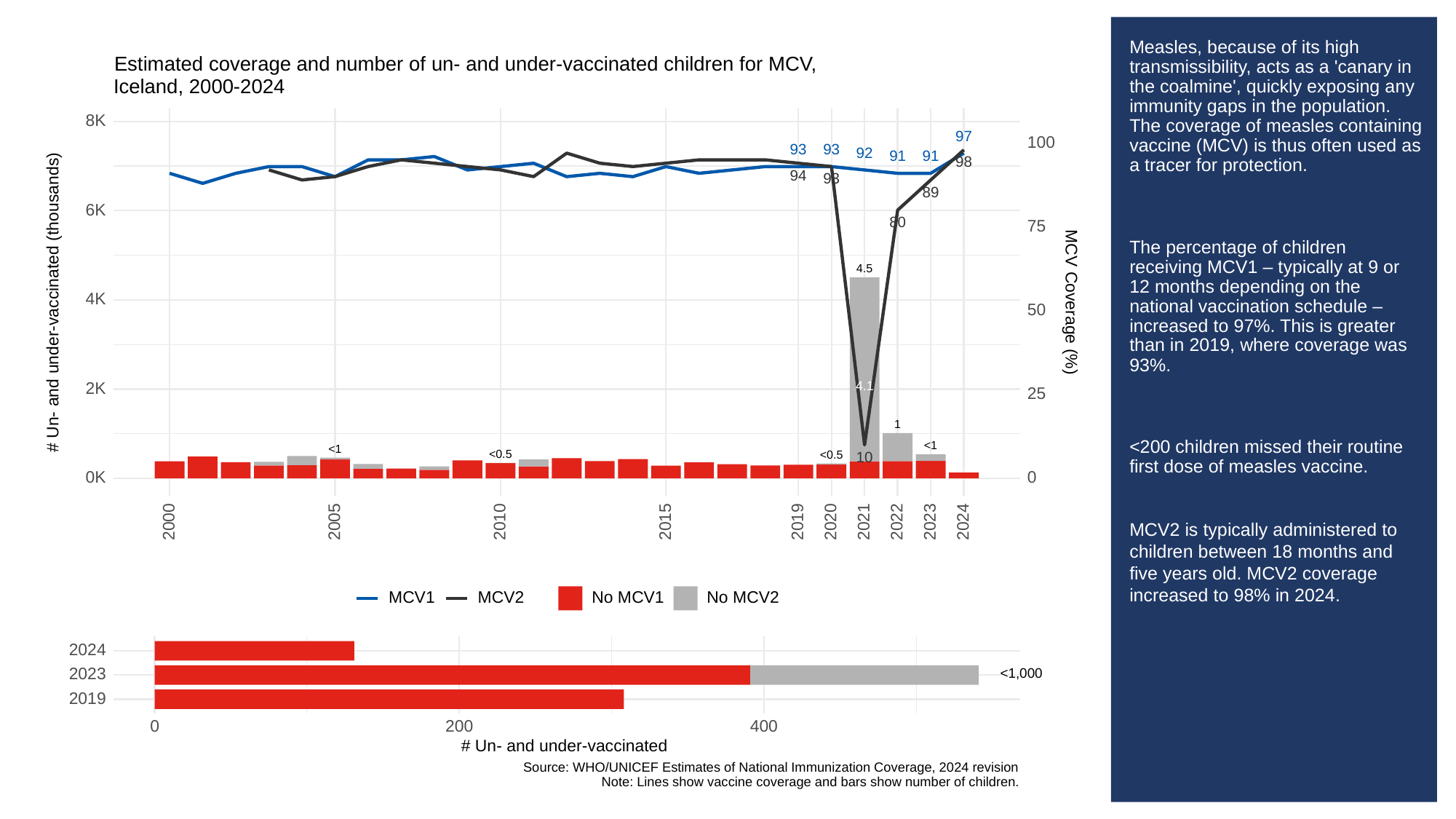

# Measles, because of its high transmissibility, acts as a 'canary in the coalmine', quickly exposing any immunity gaps in the population. The coverage of measles containing vaccine (MCV) is thus often used as a tracer for protection.

The percentage of children receiving MCV1 – typically at 9 or 12 months depending on the national vaccination schedule – increased to 97%. This is greater than in 2019, where coverage was 93%.

<200 children missed their routine first dose of measles vaccine.

MCV2 is typically administered to children between 18 months and five years old. MCV2 coverage increased to 98% in 2024.

Estimated coverage and number of un- and under-vaccinated children for MCV,
Iceland, 2000-2024

8K

97
100
93
93
92

91
91

98

94
93
89
6K

80
75

4.5

4K
# Un- and under-vaccinated (thousands)
MCV Coverage (%)

50

4.1
2K
25

1

<1
<1
<0.5
<0.5
10

0K
0

2023
2000
2005
2010
2015
2019
2020
2021
2022
2024

MCV1
MCV2
No MCV1
No MCV2

2024

<1,000
2023

2019

0
200
400
# Un- and under-vaccinated
Source: WHO/UNICEF Estimates of National Immunization Coverage, 2024 revision
Note: Lines show vaccine coverage and bars show number of children.